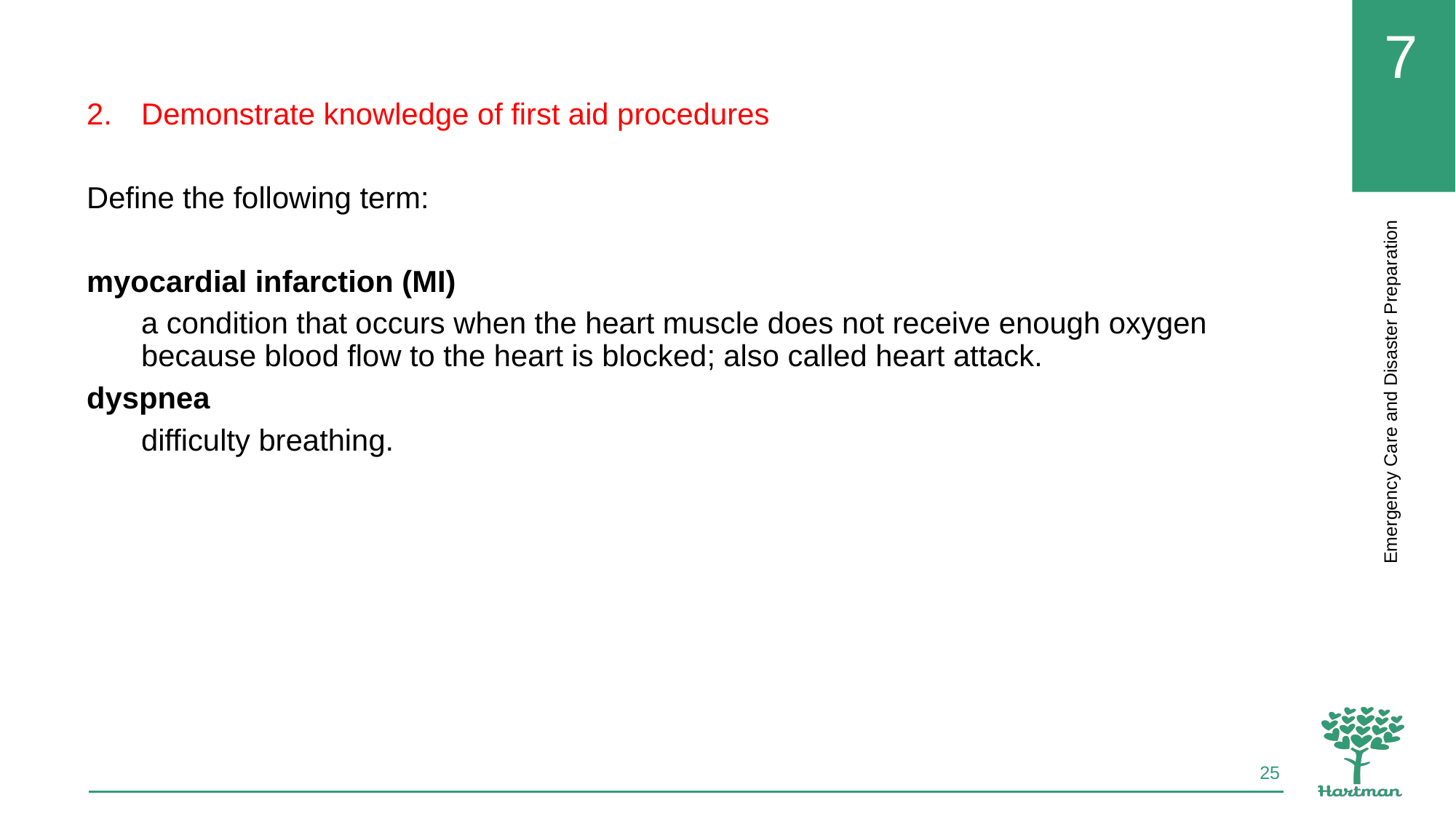

Demonstrate knowledge of first aid procedures

Define the following term:

myocardial infarction (MI)
a condition that occurs when the heart muscle does not receive enough oxygen because blood flow to the heart is blocked; also called heart attack.
dyspnea
difficulty breathing.

25